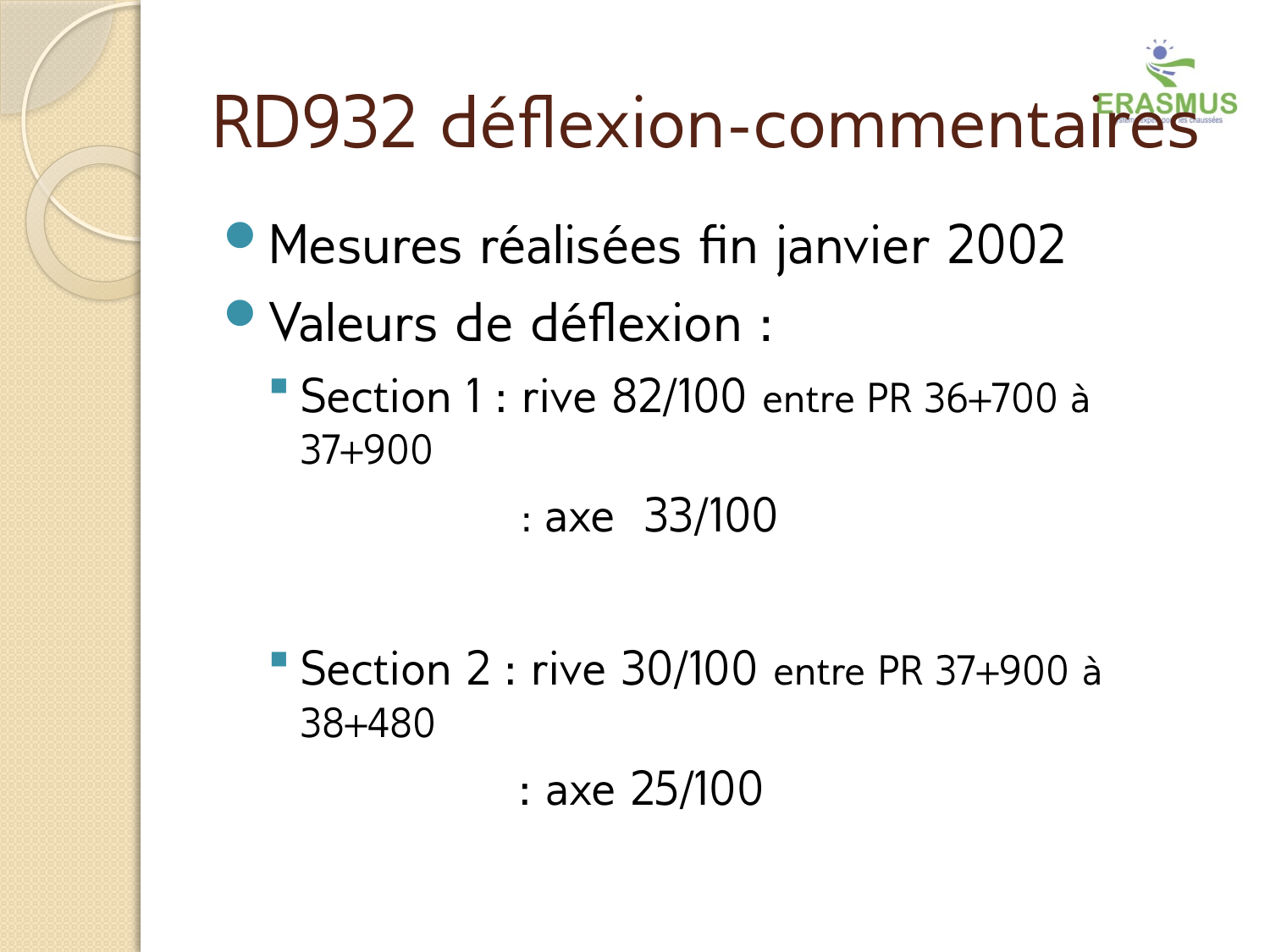

# RD932 déflexion-commentaires
Mesures réalisées fin janvier 2002
Valeurs de déflexion :
Section 1 : rive 82/100 entre PR 36+700 à 37+900
                    : axe  33/100

Section 2 : rive 30/100 entre PR 37+900 à 38+480
                 : axe 25/100